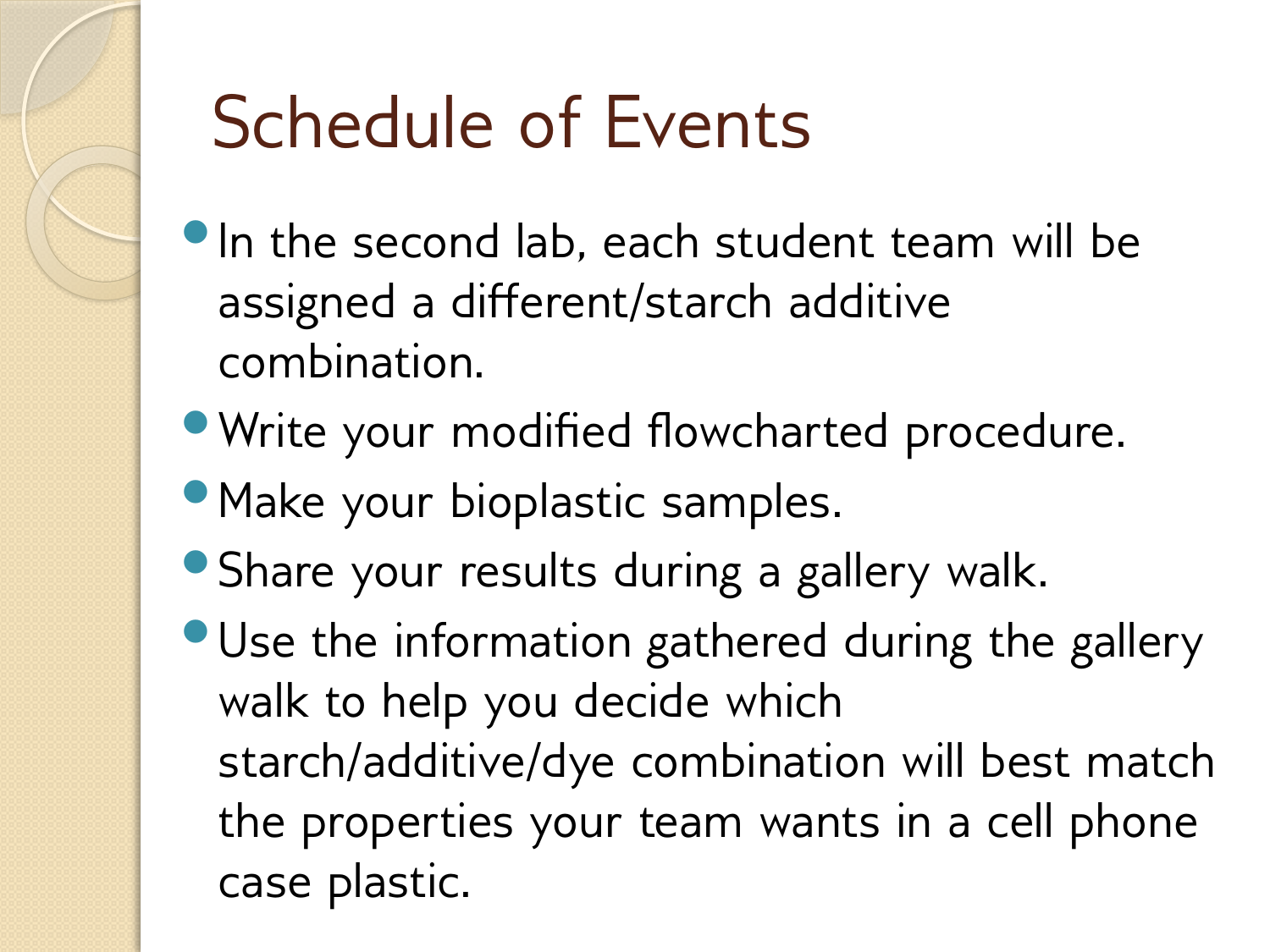

# Schedule of Events
In the second lab, each student team will be assigned a different/starch additive combination.
Write your modified flowcharted procedure.
Make your bioplastic samples.
Share your results during a gallery walk.
Use the information gathered during the gallery walk to help you decide which starch/additive/dye combination will best match the properties your team wants in a cell phone case plastic.